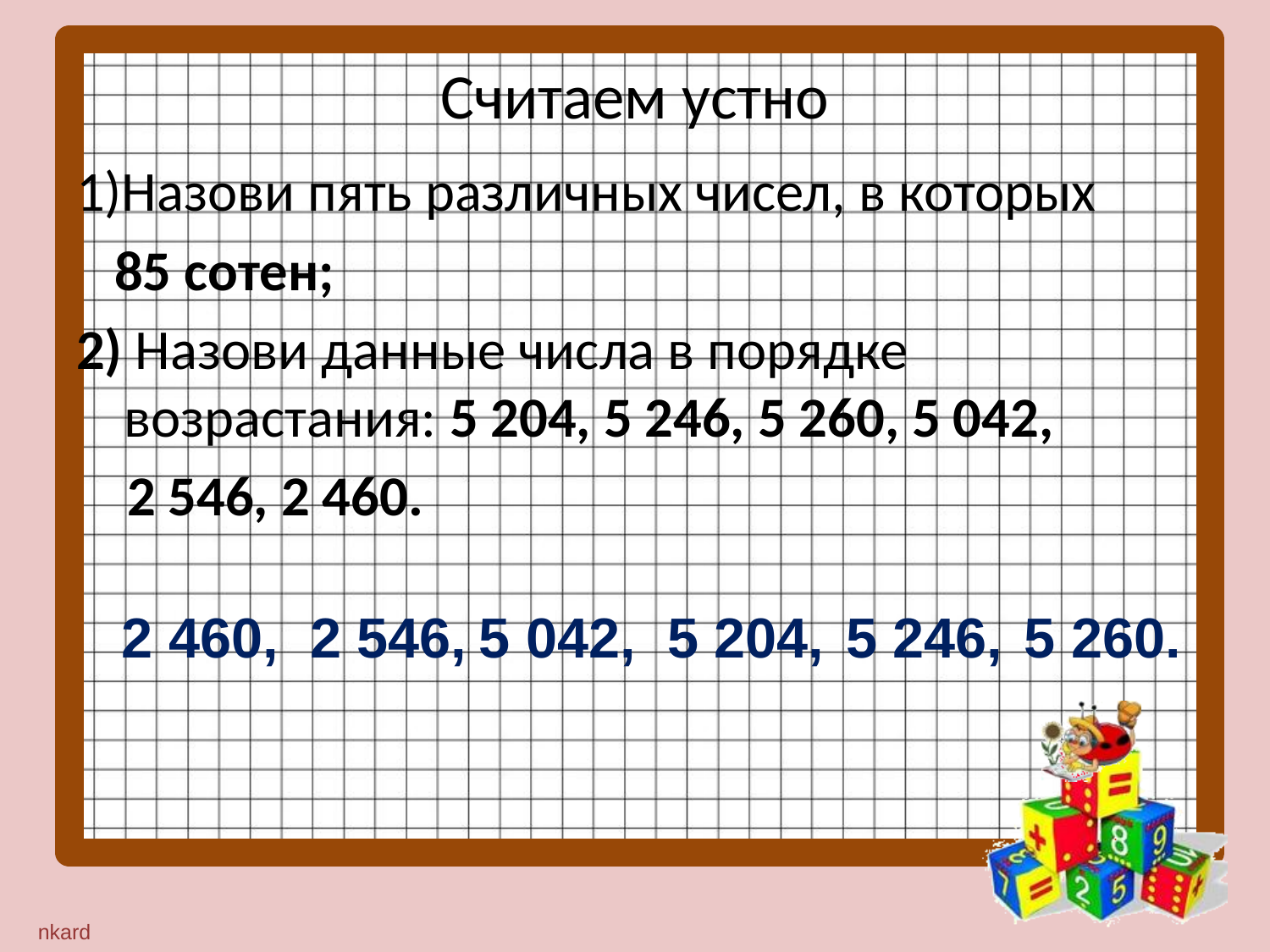

# Считаем устно
1)Назови пять различных чисел, в которых
   85 сотен;
2) Назови данные числа в порядке возрастания: 5 204, 5 246, 5 260, 5 042,
    2 546, 2 460.

2 460,
2 546,
5 042,
5 204,
5 246,
5 260.